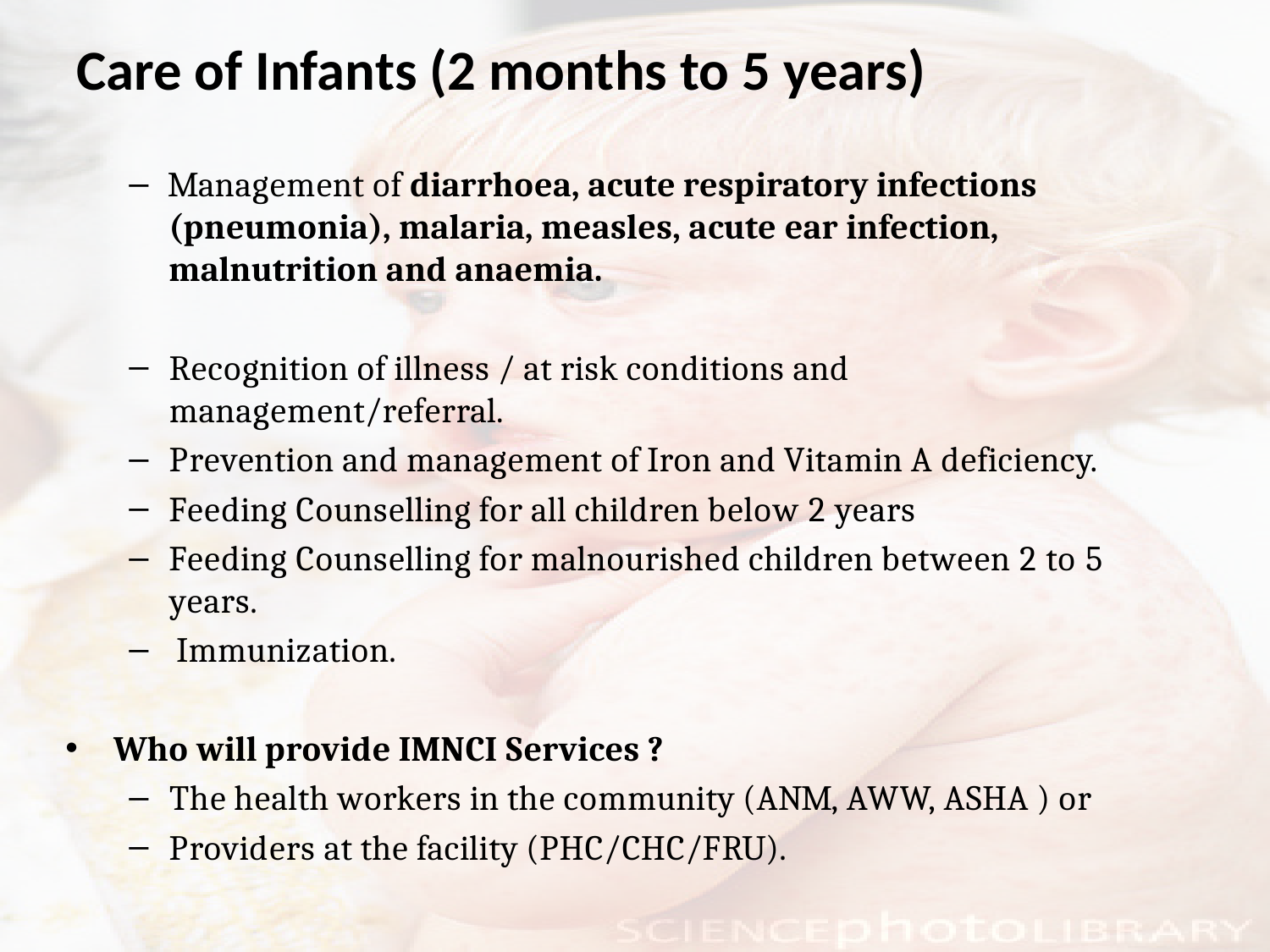

# Care of Infants (2 months to 5 years)

Management of diarrhoea, acute respiratory infections (pneumonia), malaria, measles, acute ear infection, malnutrition and anaemia.

Recognition of illness / at risk conditions and management/referral.
Prevention and management of Iron and Vitamin A deficiency.
Feeding Counselling for all children below 2 years
Feeding Counselling for malnourished children between 2 to 5 years.
 Immunization.

Who will provide IMNCI Services ?
The health workers in the community (ANM, AWW, ASHA ) or
Providers at the facility (PHC/CHC/FRU).